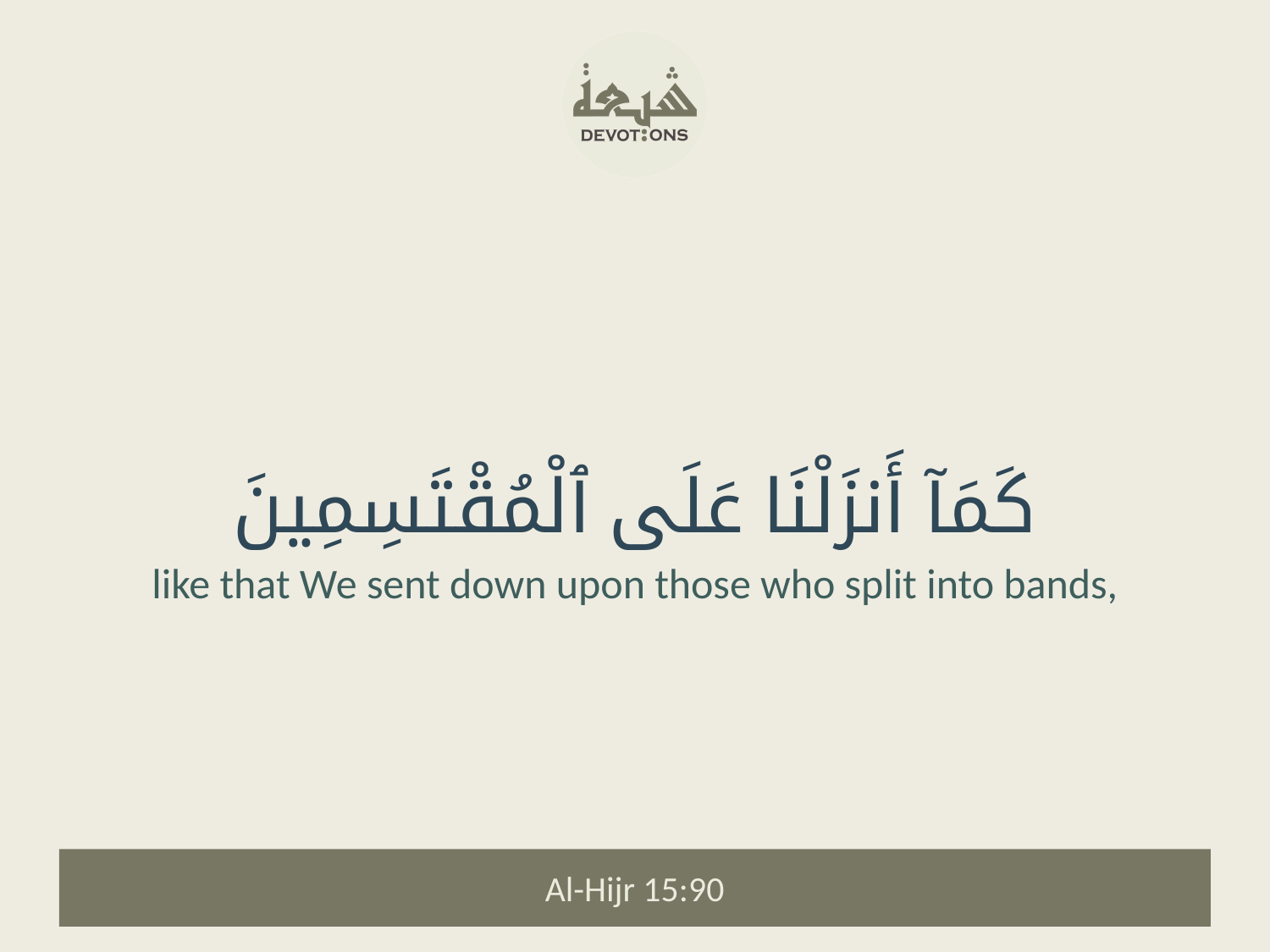

كَمَآ أَنزَلْنَا عَلَى ٱلْمُقْتَسِمِينَ
like that We sent down upon those who split into bands,
Al-Hijr 15:90